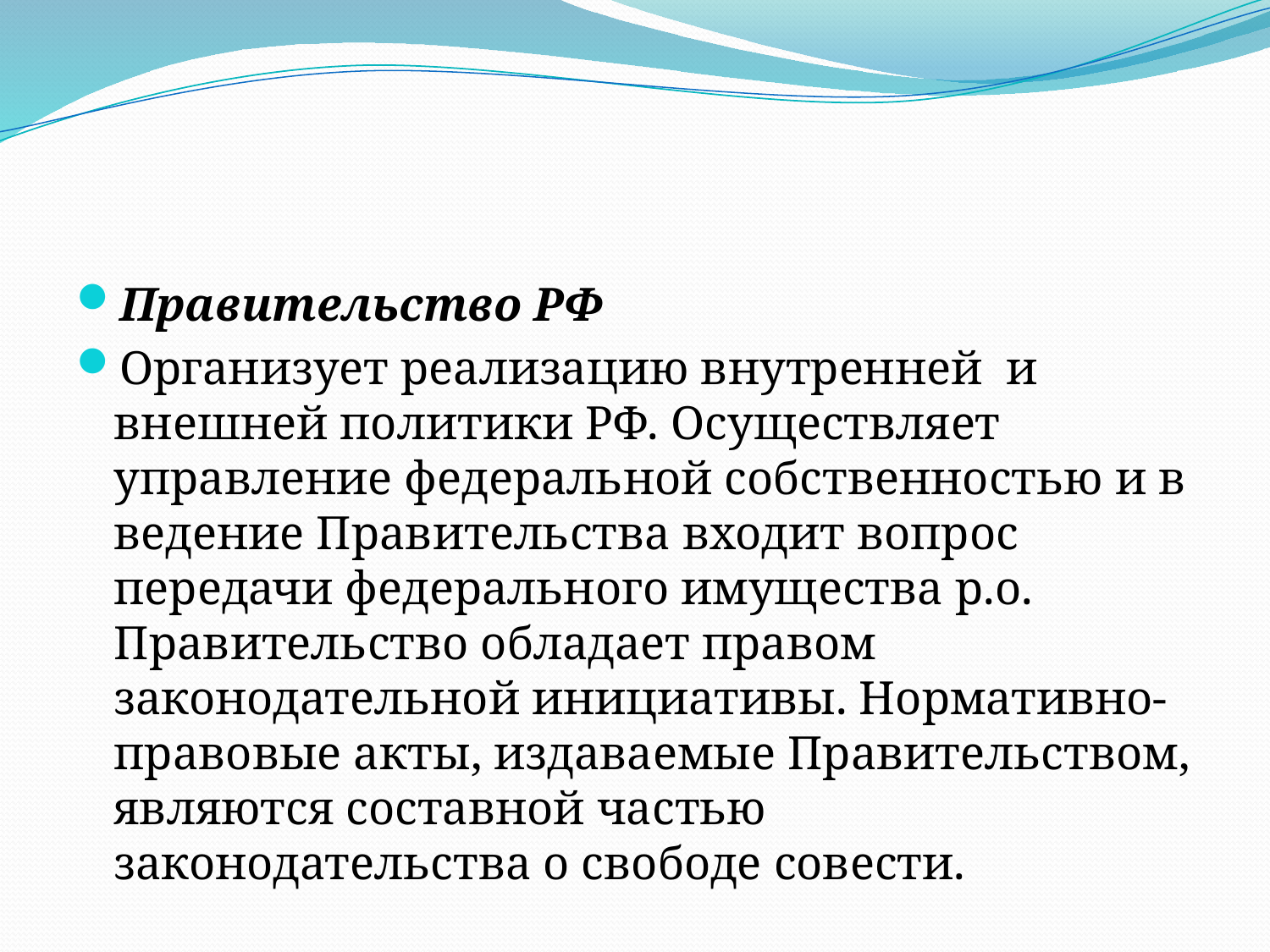

#
Правительство РФ
Организует реализацию внутренней  и внешней политики РФ. Осуществляет управление федеральной собственностью и в ведение Правительства входит вопрос передачи федерального имущества р.о. Правительство обладает правом законодательной инициативы. Нормативно-правовые акты, издаваемые Правительством, являются составной частью законодательства о свободе совести.